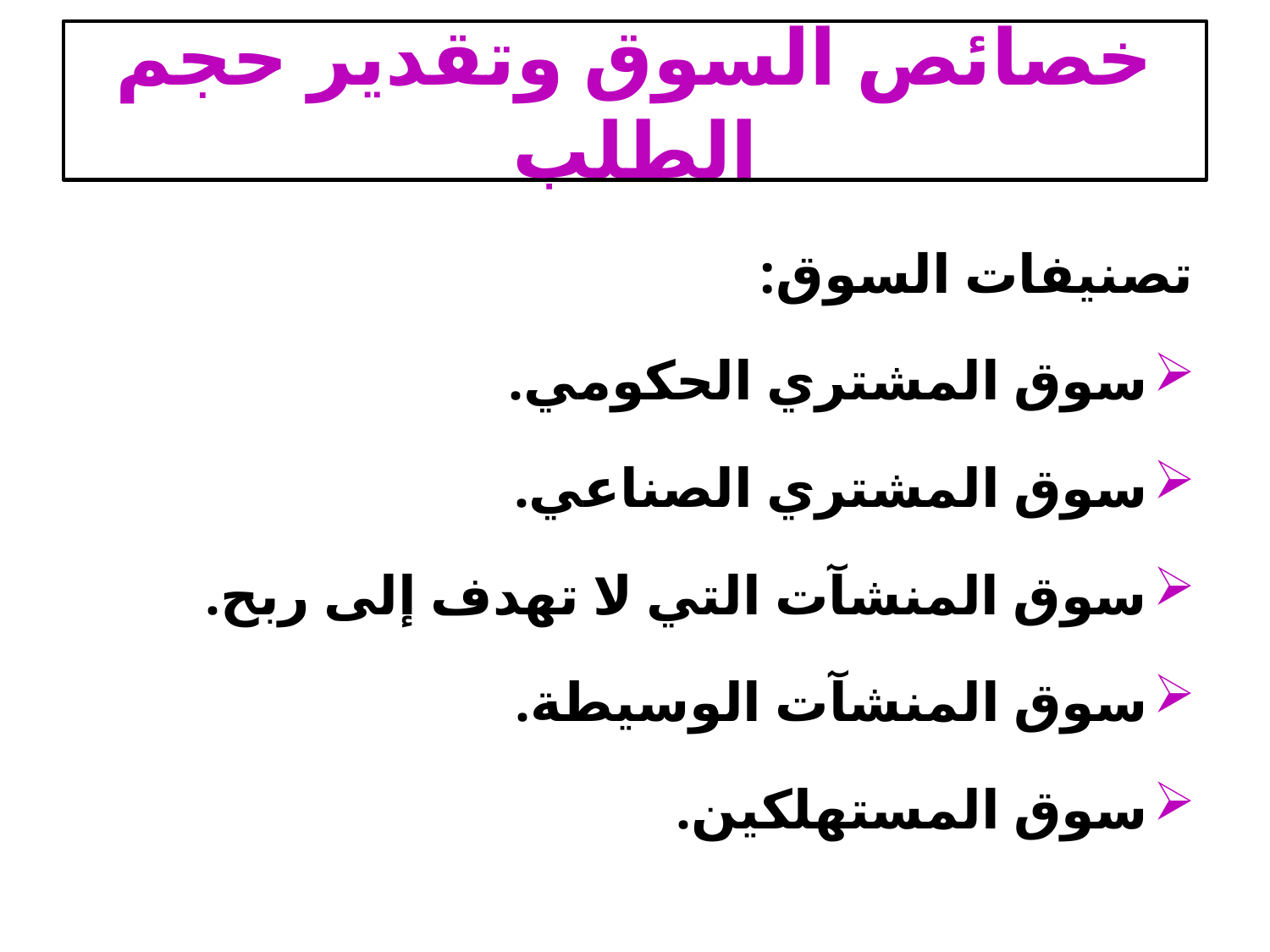

# خصائص السوق وتقدير حجم الطلب
تصنيفات السوق:
سوق المشتري الحكومي.
سوق المشتري الصناعي.
سوق المنشآت التي لا تهدف إلى ربح.
سوق المنشآت الوسيطة.
سوق المستهلكين.